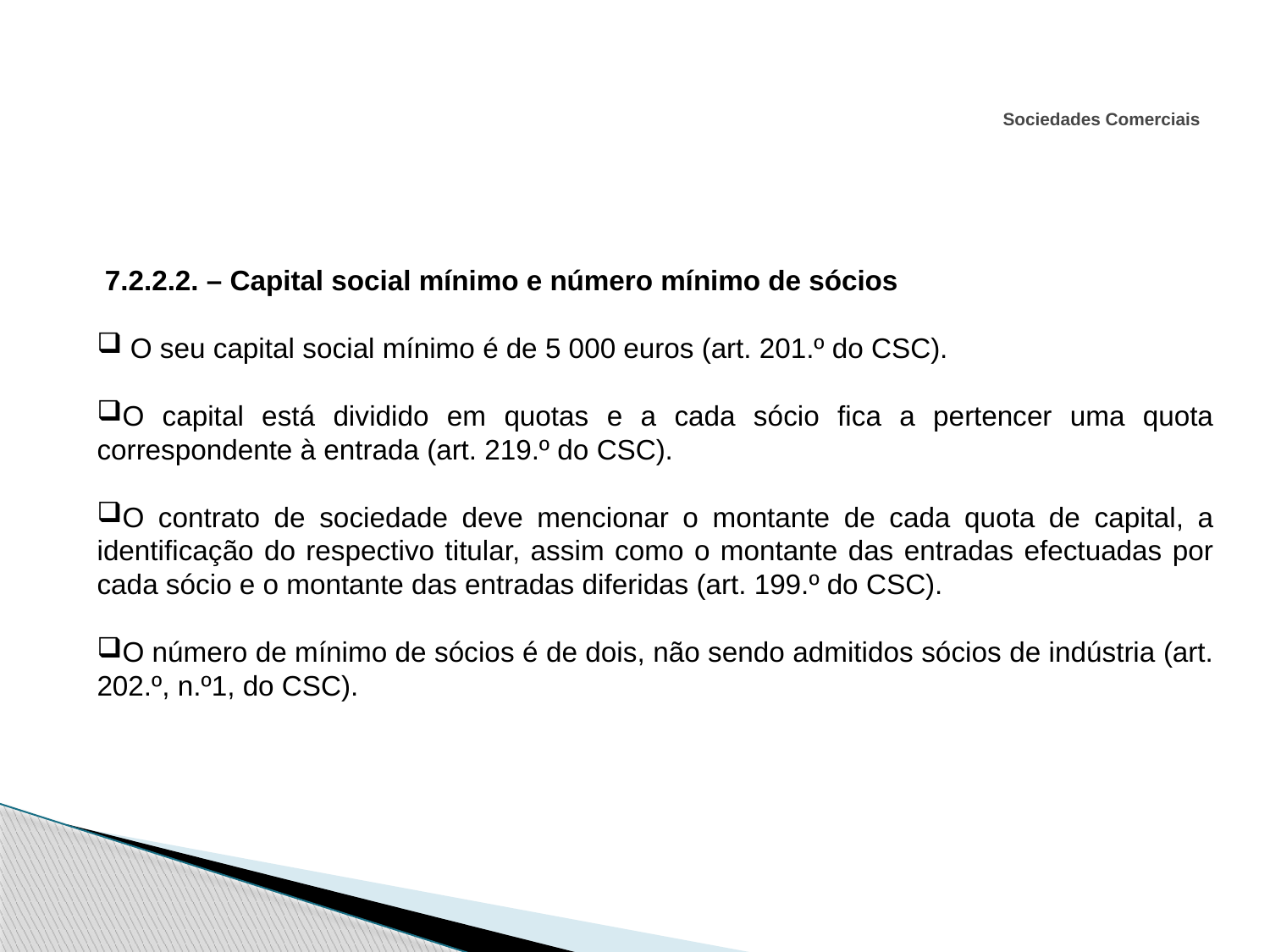

# Sociedades Comerciais

 7.2.2.2. – Capital social mínimo e número mínimo de sócios

 O seu capital social mínimo é de 5 000 euros (art. 201.º do CSC).

O capital está dividido em quotas e a cada sócio fica a pertencer uma quota correspondente à entrada (art. 219.º do CSC).

O contrato de sociedade deve mencionar o montante de cada quota de capital, a identificação do respectivo titular, assim como o montante das entradas efectuadas por cada sócio e o montante das entradas diferidas (art. 199.º do CSC).

O número de mínimo de sócios é de dois, não sendo admitidos sócios de indústria (art. 202.º, n.º1, do CSC).